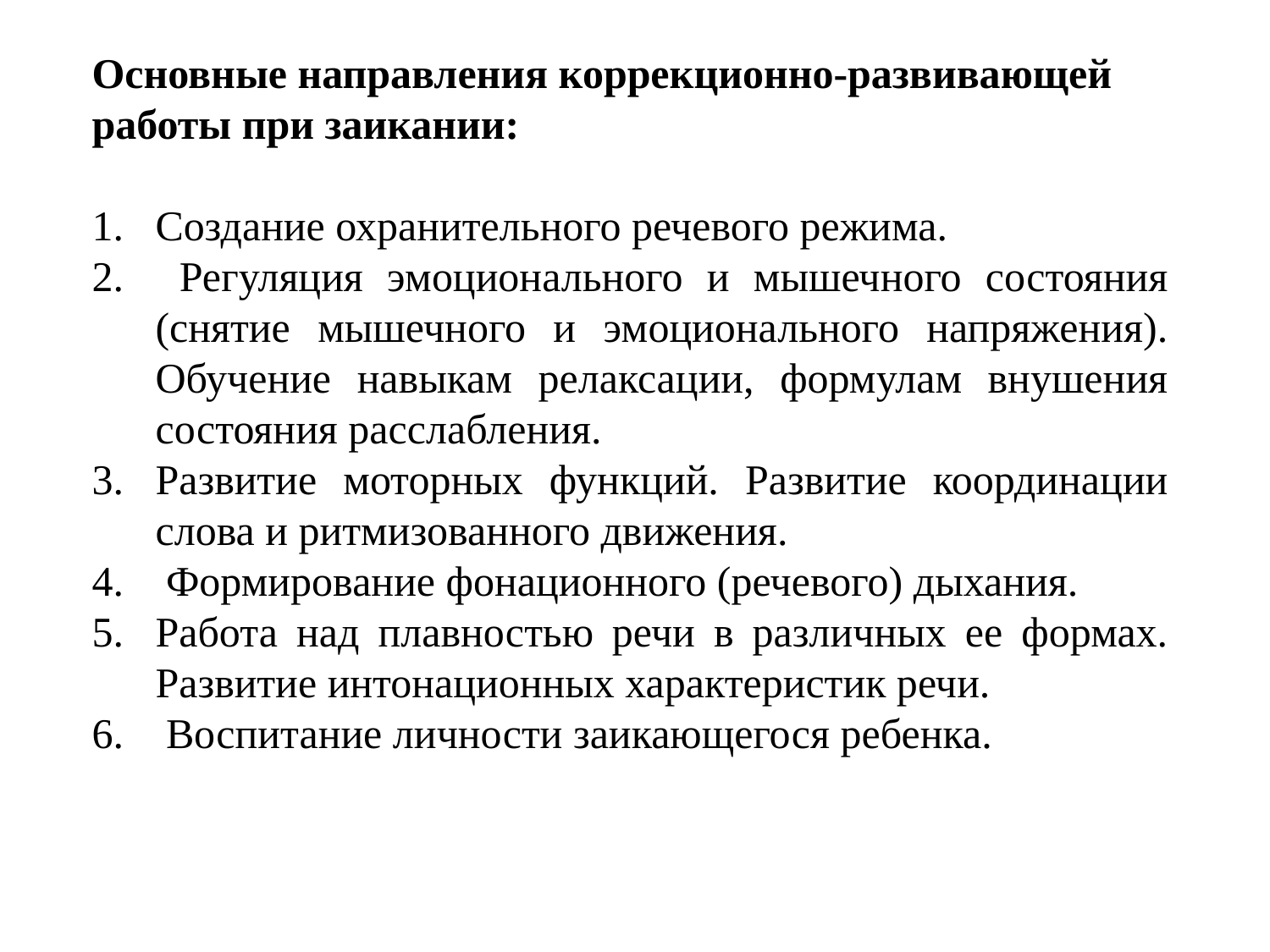

Основные направления коррекционно-развивающей работы при заикании:

Создание охранительного речевого режима.
 Регуляция эмоционального и мышечного состояния (снятие мышечного и эмоционального напряжения). Обучение навыкам релаксации, формулам внушения состояния расслабления.
Развитие моторных функций. Развитие координации слова и ритмизованного движения.
 Формирование фонационного (речевого) дыхания.
Работа над плавностью речи в различных ее формах. Развитие интонационных характеристик речи.
 Воспитание личности заикающегося ребенка.